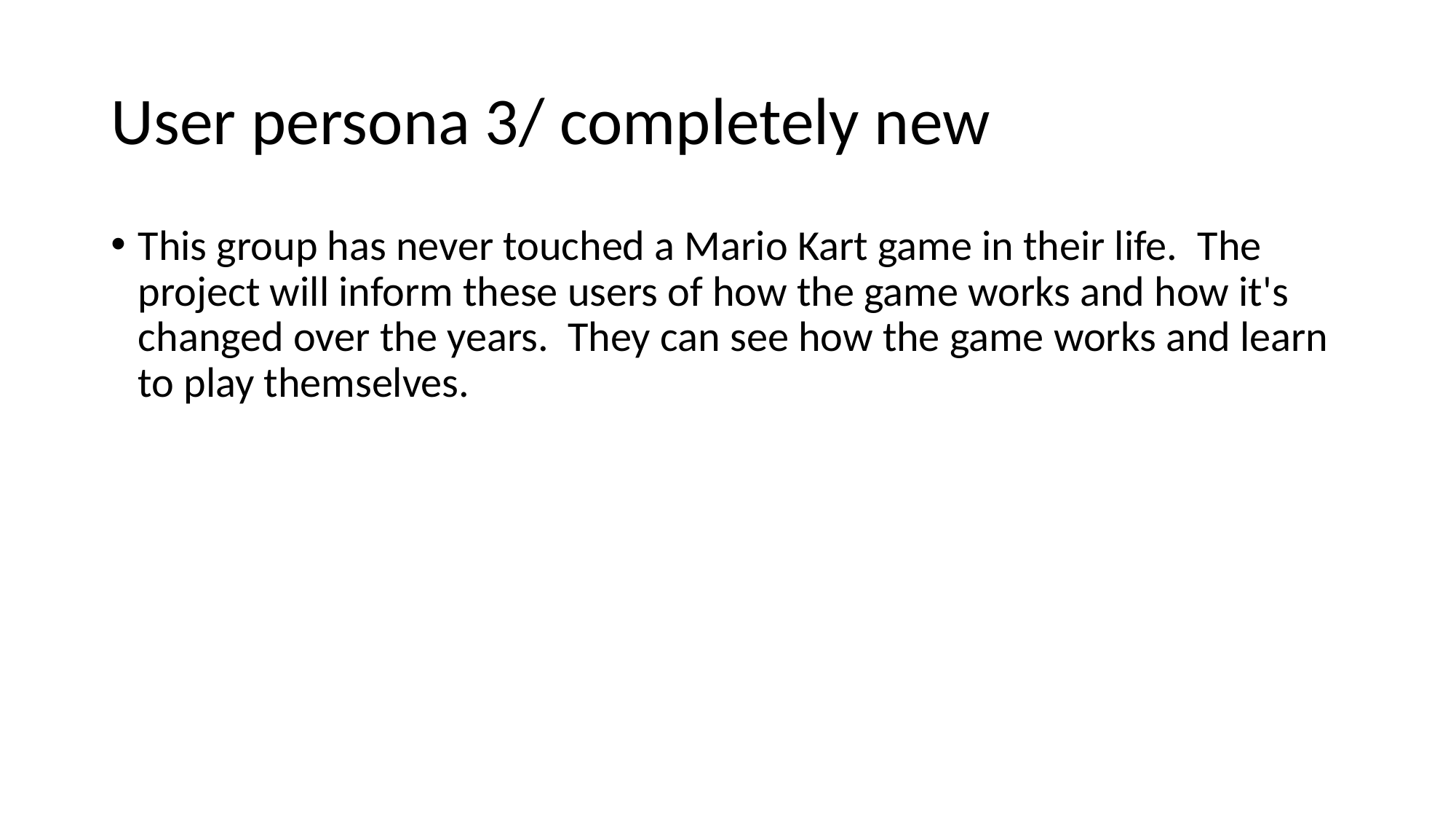

# User persona 3/ completely new
This group has never touched a Mario Kart game in their life.  The project will inform these users of how the game works and how it's changed over the years.  They can see how the game works and learn to play themselves.